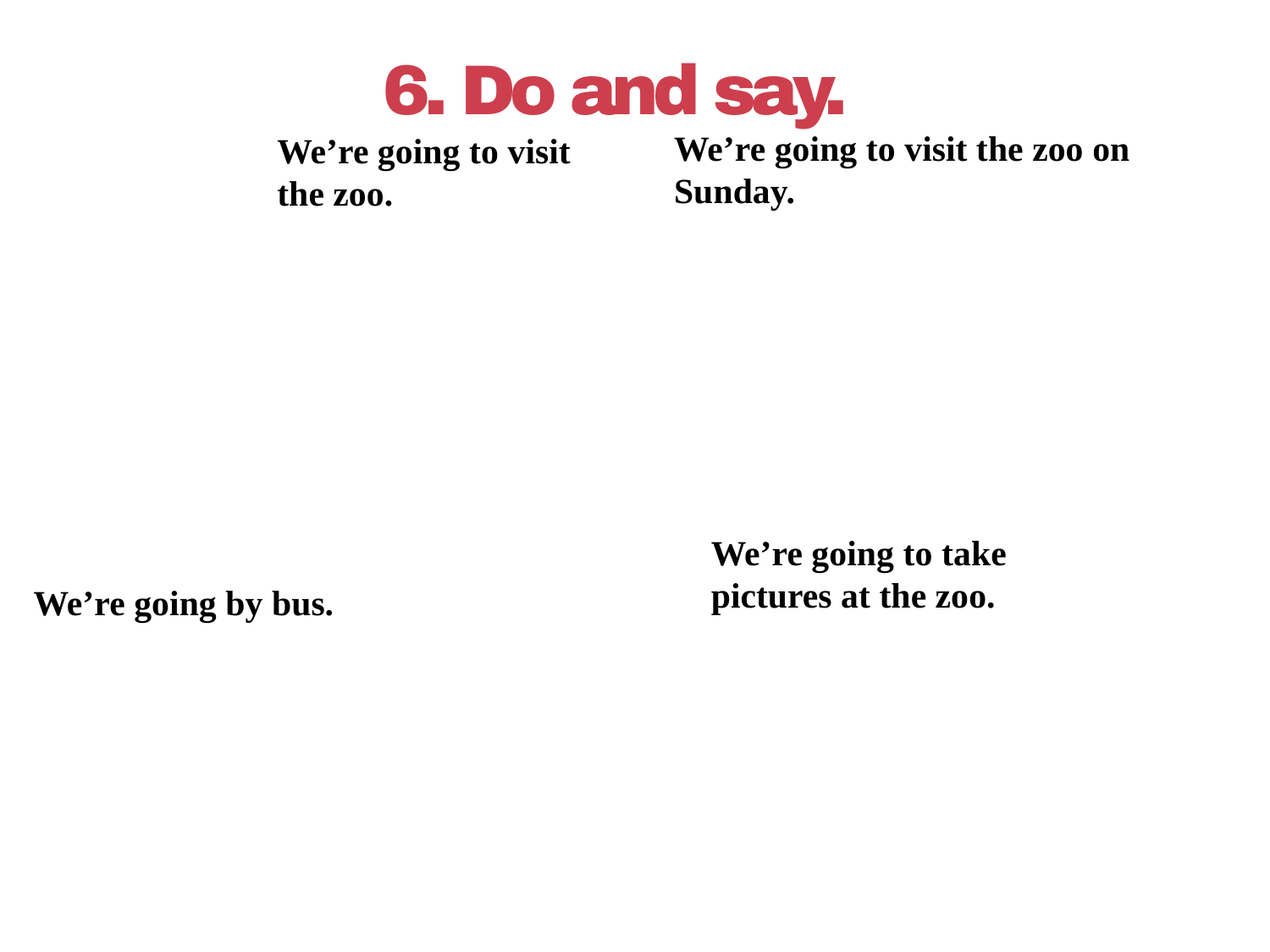

6. Do and say.
We’re going to visit the zoo on Sunday.
We’re going to visit the zoo.
We’re going to take
pictures at the zoo.
We’re going by bus.